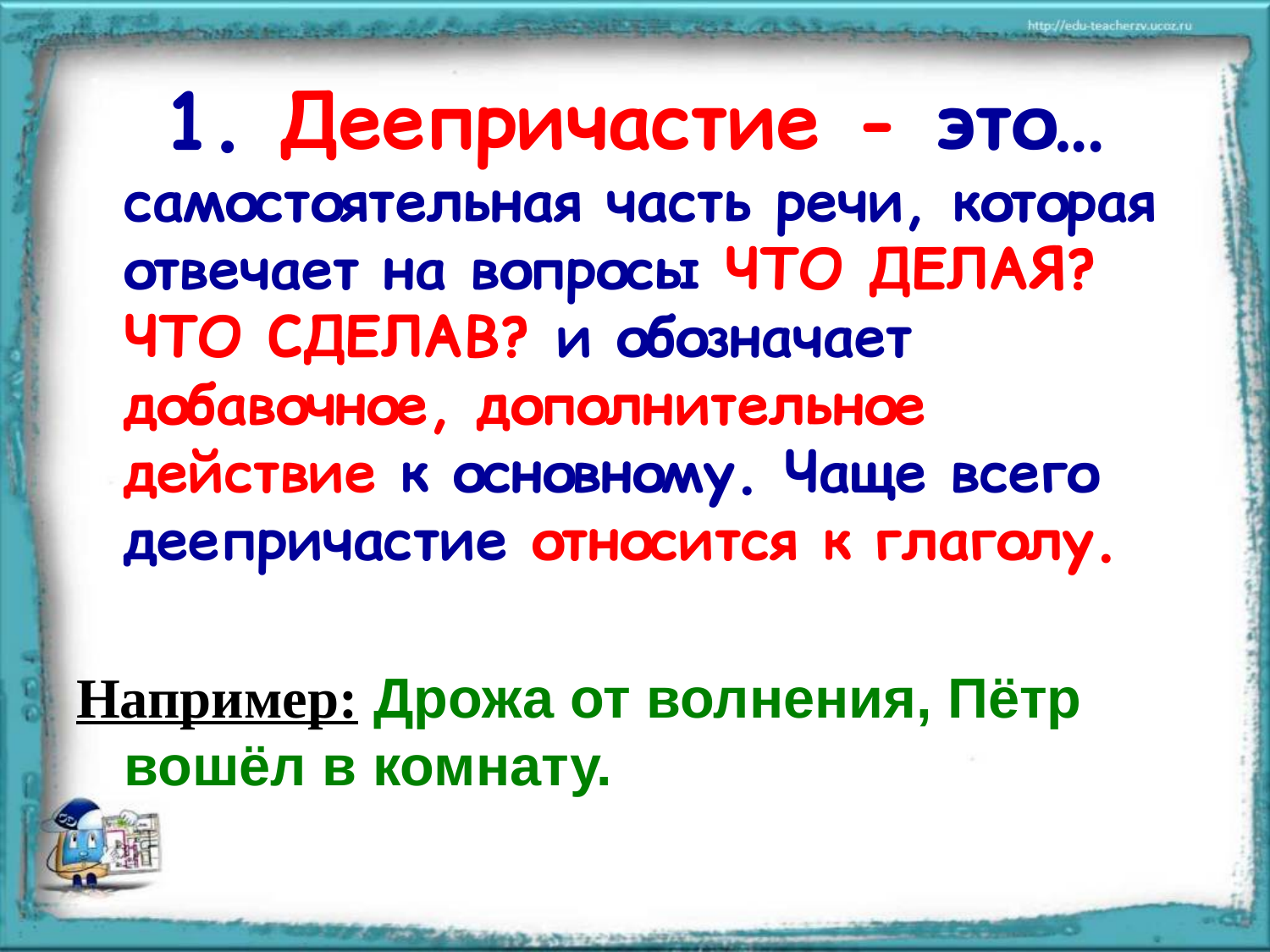

# 1. Деепричастие - это…
	самостоятельная часть речи, которая отвечает на вопросы ЧТО ДЕЛАЯ? ЧТО СДЕЛАВ? и обозначает добавочное, дополнительное действие к основному. Чаще всего деепричастие относится к глаголу.

Например: Дрожа от волнения, Пётр вошёл в комнату.